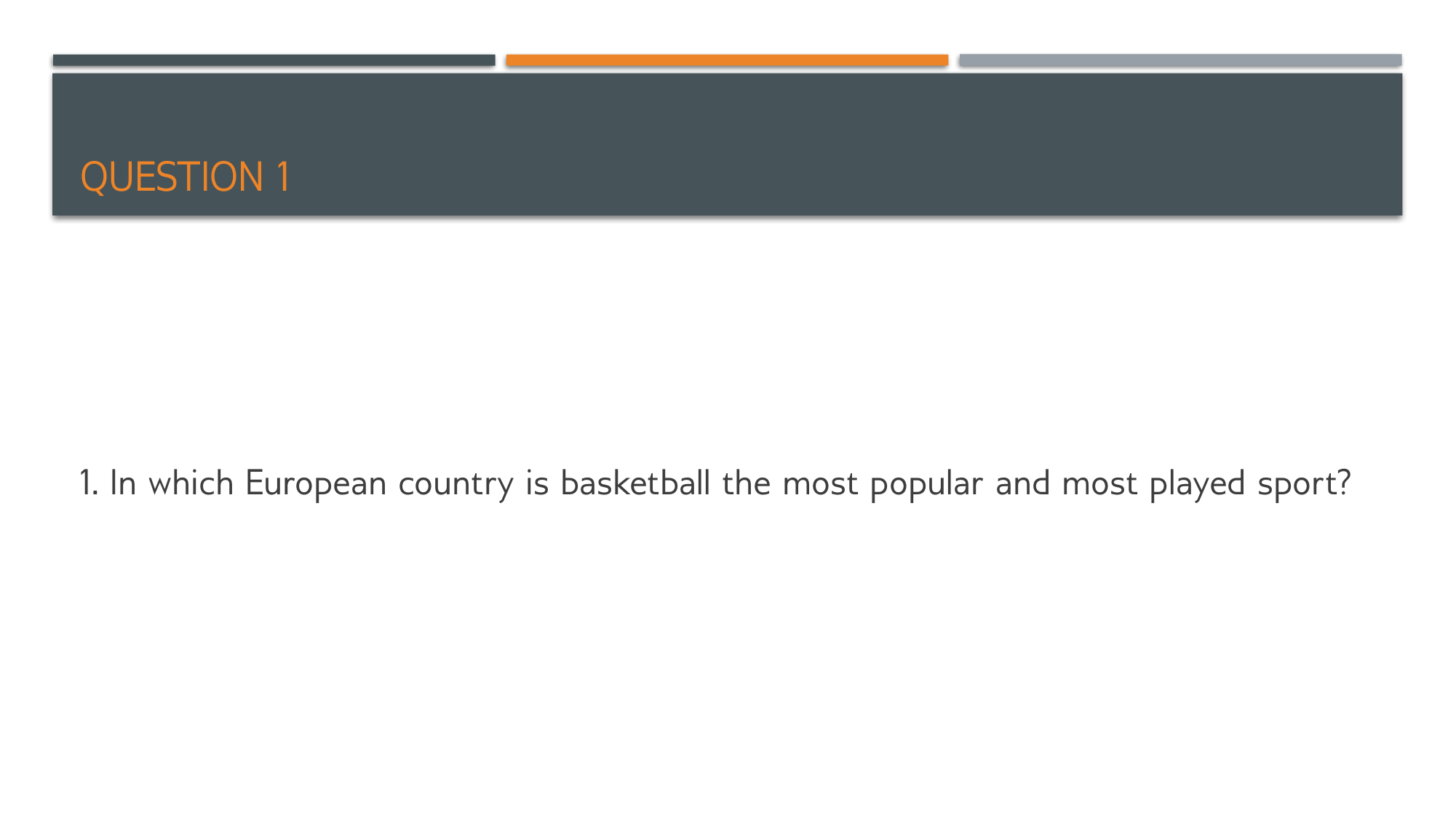

# Question 1
1. In which European country is basketball the most popular and most played sport?